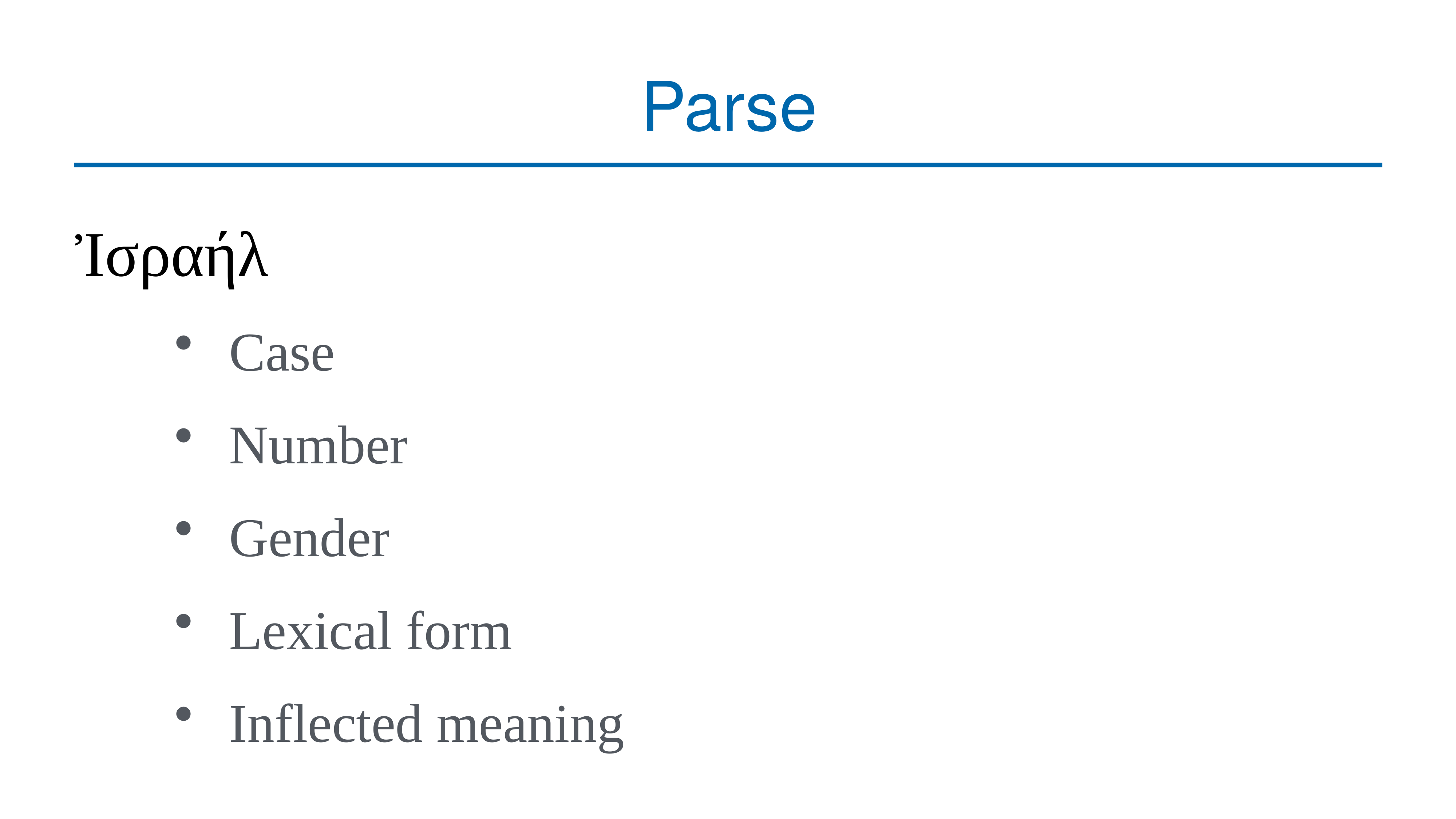

# Parse
Ἰσραήλ
Case
Number
Gender
Lexical form
Inflected meaning